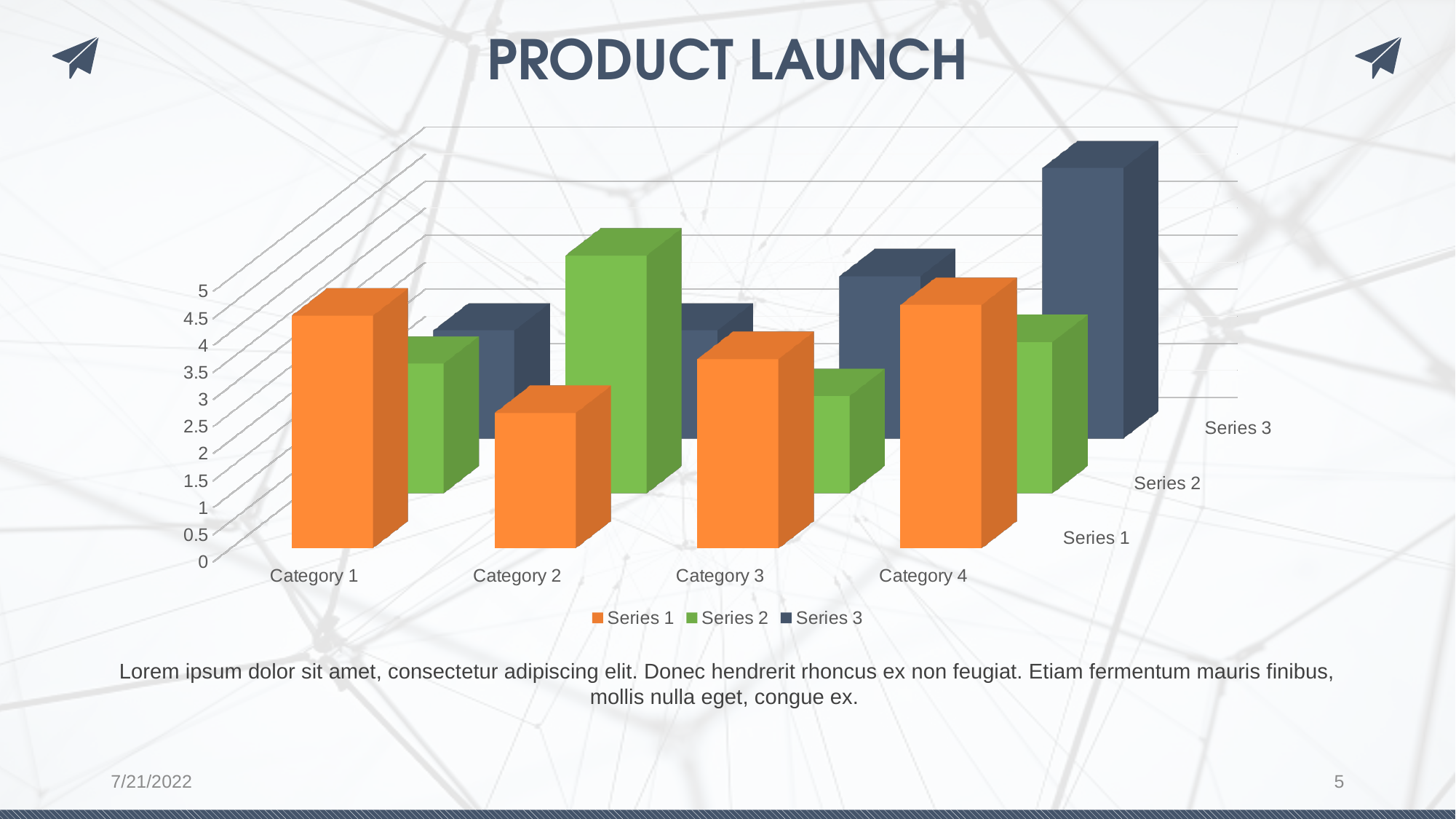

PRODUCT LAUNCH

[unsupported chart]

Lorem ipsum dolor sit amet, consectetur adipiscing elit. Donec hendrerit rhoncus ex non feugiat. Etiam fermentum mauris finibus, mollis nulla eget, congue ex.
7/21/2022
5